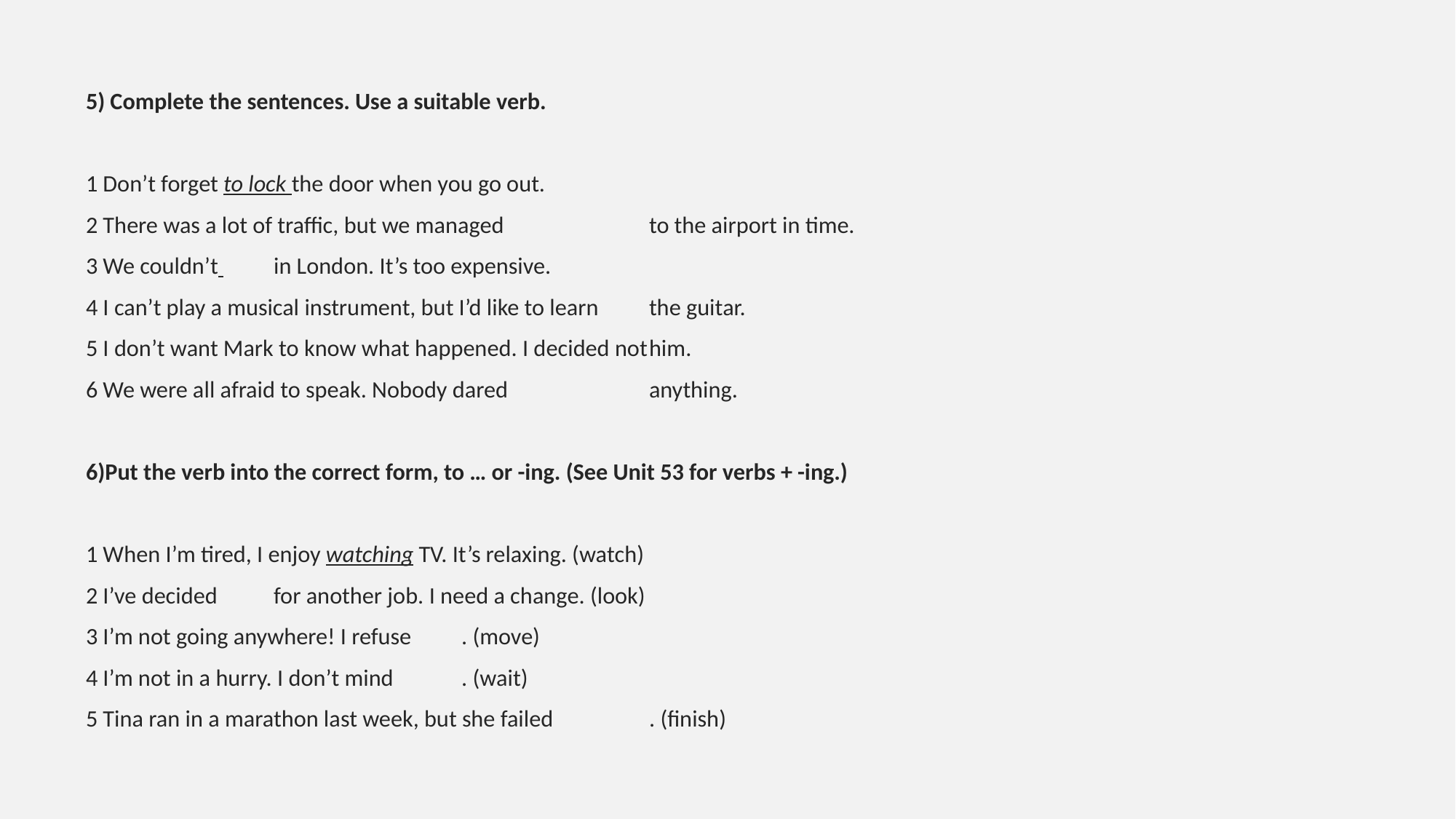

5) Complete the sentences. Use a suitable verb.

1 Don’t forget to lock the door when you go out.
2 There was a lot of traffic, but we managed			to the airport in time.
3 We couldn’t 			in London. It’s too expensive.
4 I can’t play a musical instrument, but I’d like to learn			the guitar.
5 I don’t want Mark to know what happened. I decided not			him.
6 We were all afraid to speak. Nobody dared			anything.

6)Put the verb into the correct form, to … or -ing. (See Unit 53 for verbs + -ing.)

1 When I’m tired, I enjoy watching TV. It’s relaxing. (watch)
2 I’ve decided			for another job. I need a change. (look)
3 I’m not going anywhere! I refuse			. (move)
4 I’m not in a hurry. I don’t mind			. (wait)
5 Tina ran in a marathon last week, but she failed				. (finish)